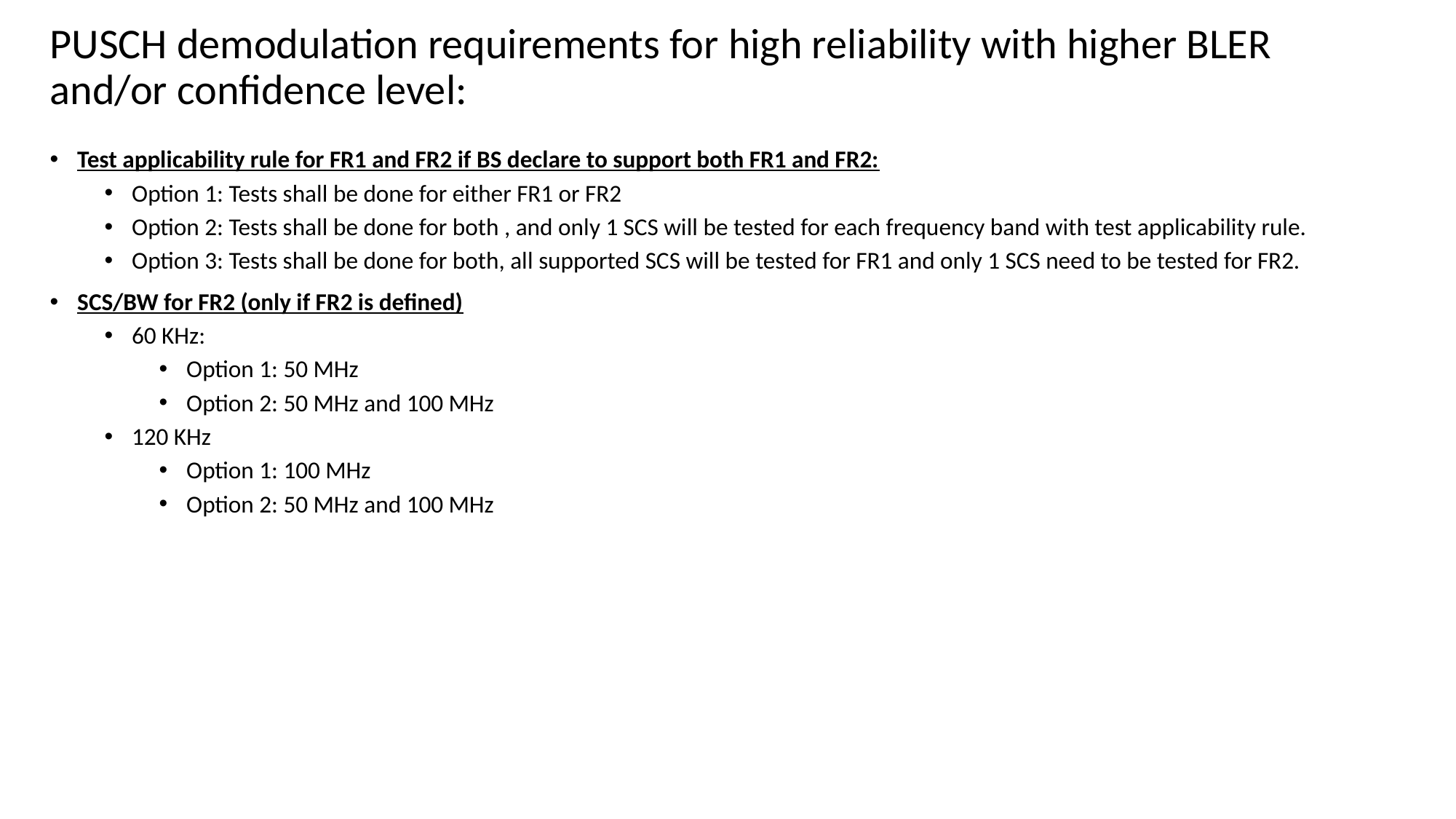

# PUSCH demodulation requirements for high reliability with higher BLER and/or confidence level:
Test applicability rule for FR1 and FR2 if BS declare to support both FR1 and FR2:
Option 1: Tests shall be done for either FR1 or FR2
Option 2: Tests shall be done for both , and only 1 SCS will be tested for each frequency band with test applicability rule.
Option 3: Tests shall be done for both, all supported SCS will be tested for FR1 and only 1 SCS need to be tested for FR2.
SCS/BW for FR2 (only if FR2 is defined)
60 KHz:
Option 1: 50 MHz
Option 2: 50 MHz and 100 MHz
120 KHz
Option 1: 100 MHz
Option 2: 50 MHz and 100 MHz